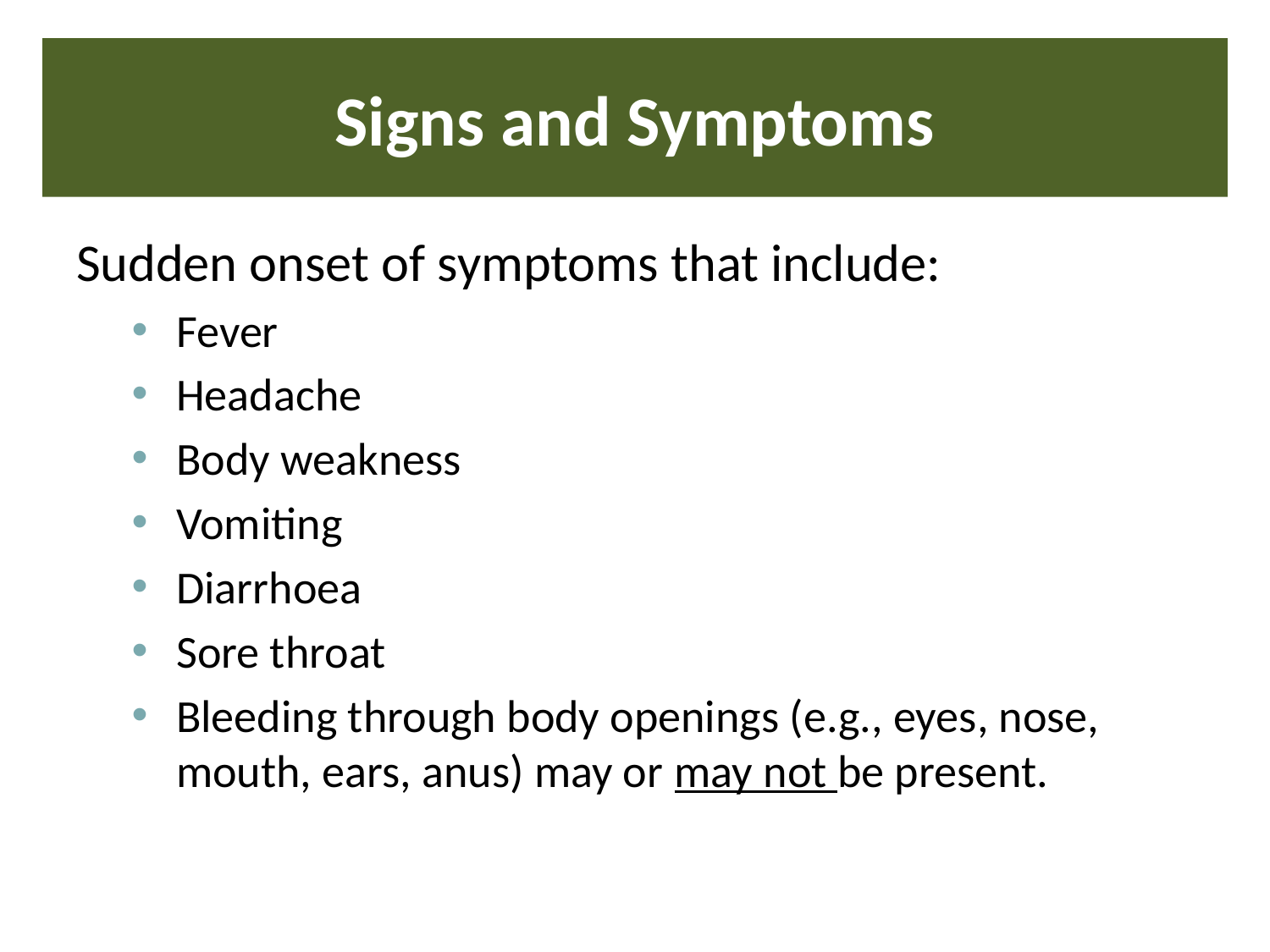

# Signs and Symptoms
Sudden onset of symptoms that include:
Fever
Headache
Body weakness
Vomiting
Diarrhoea
Sore throat
Bleeding through body openings (e.g., eyes, nose, mouth, ears, anus) may or may not be present.